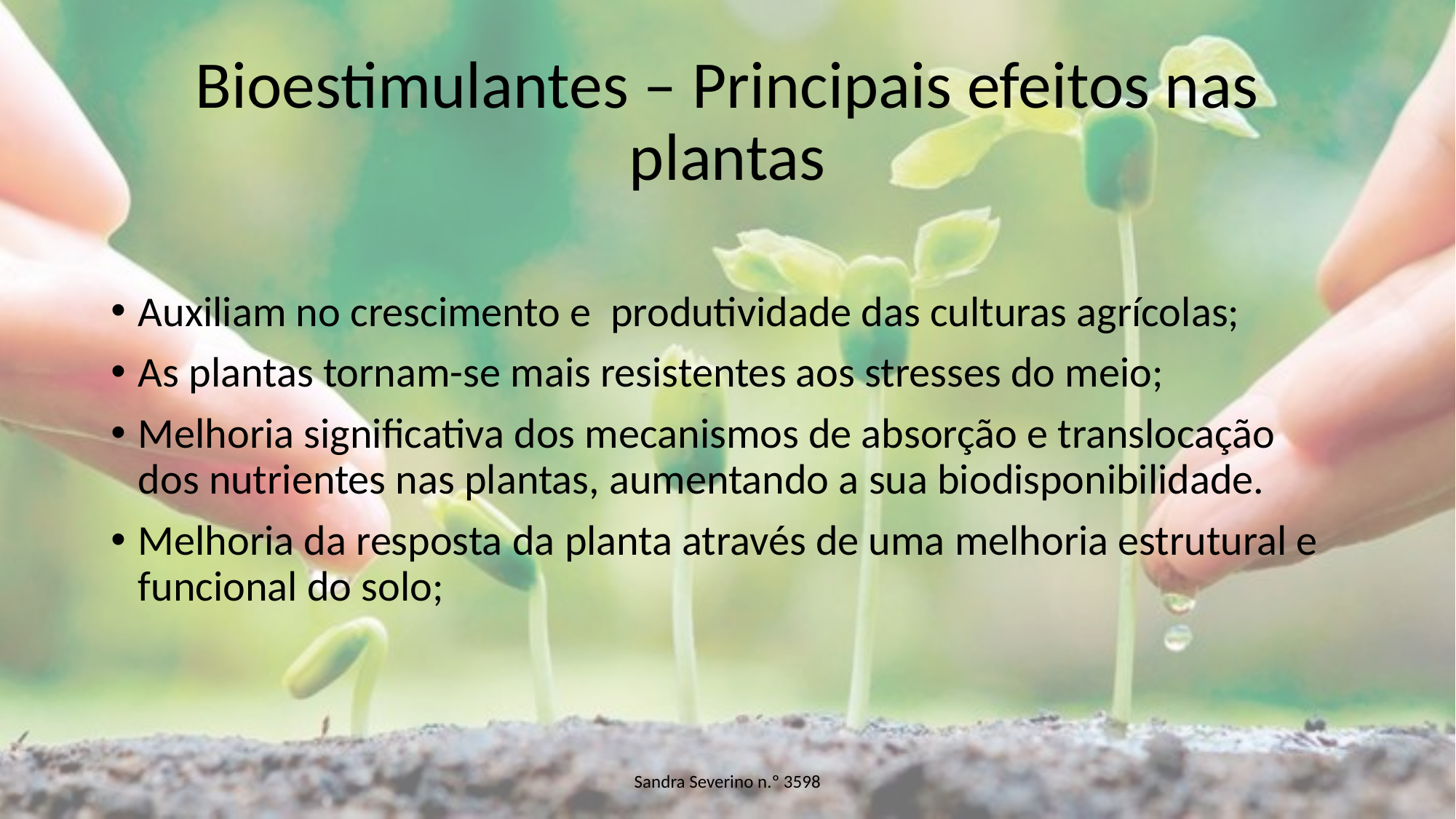

# Bioestimulantes – Principais efeitos nas plantas

Auxiliam no crescimento e  produtividade das culturas agrícolas;
As plantas tornam-se mais resistentes aos stresses do meio;
Melhoria significativa dos mecanismos de absorção e translocação dos nutrientes nas plantas, aumentando a sua biodisponibilidade.
Melhoria da resposta da planta através de uma melhoria estrutural e funcional do solo;

Sandra Severino n.º 3598